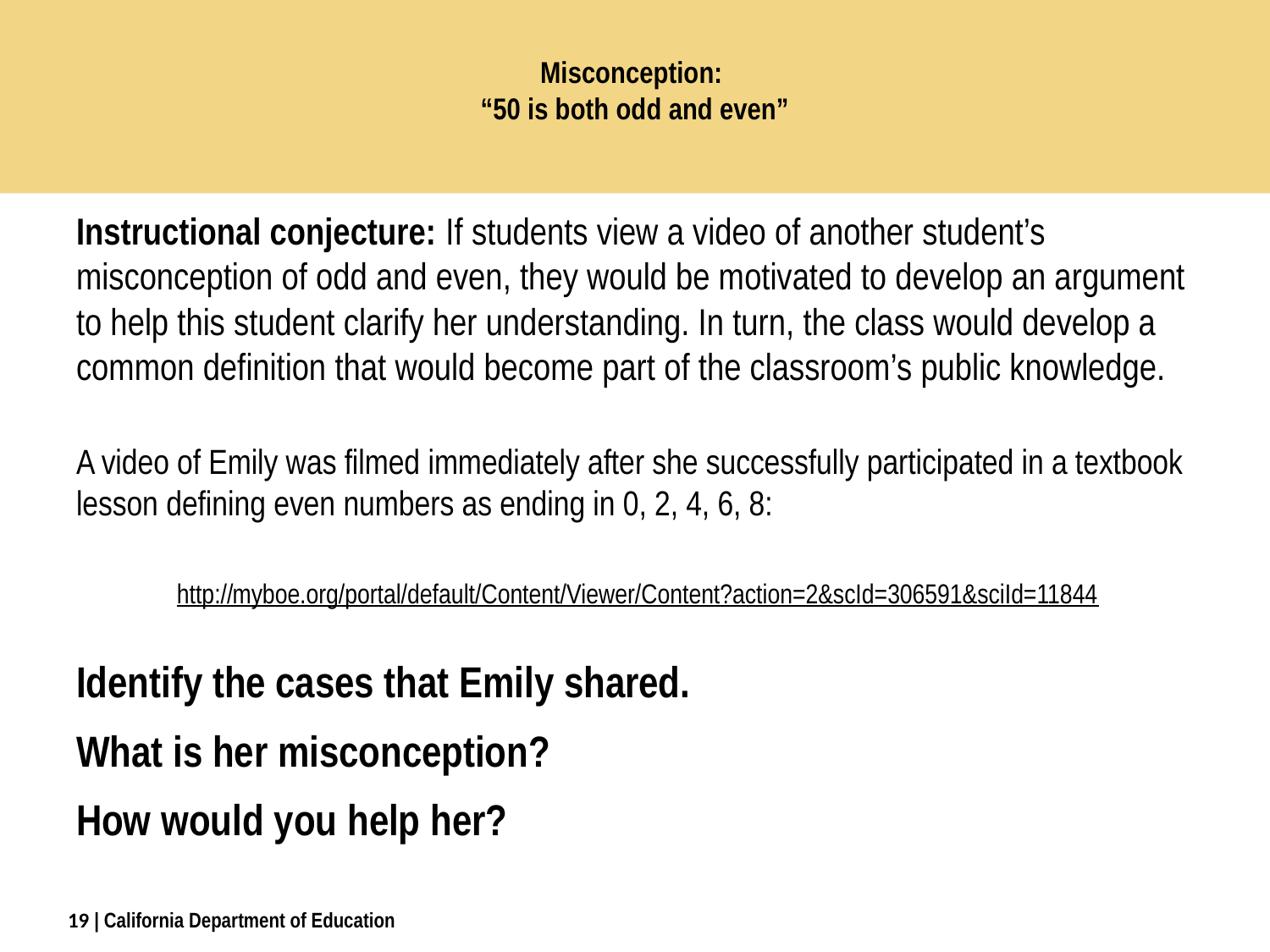

# Misconception: “50 is both odd and even”
Instructional conjecture: If students view a video of another student’s misconception of odd and even, they would be motivated to develop an argument to help this student clarify her understanding. In turn, the class would develop a common definition that would become part of the classroom’s public knowledge.

A video of Emily was filmed immediately after she successfully participated in a textbook lesson defining even numbers as ending in 0, 2, 4, 6, 8:

http://myboe.org/portal/default/Content/Viewer/Content?action=2&scId=306591&sciId=11844

Identify the cases that Emily shared.
What is her misconception?
How would you help her?

19
| California Department of Education